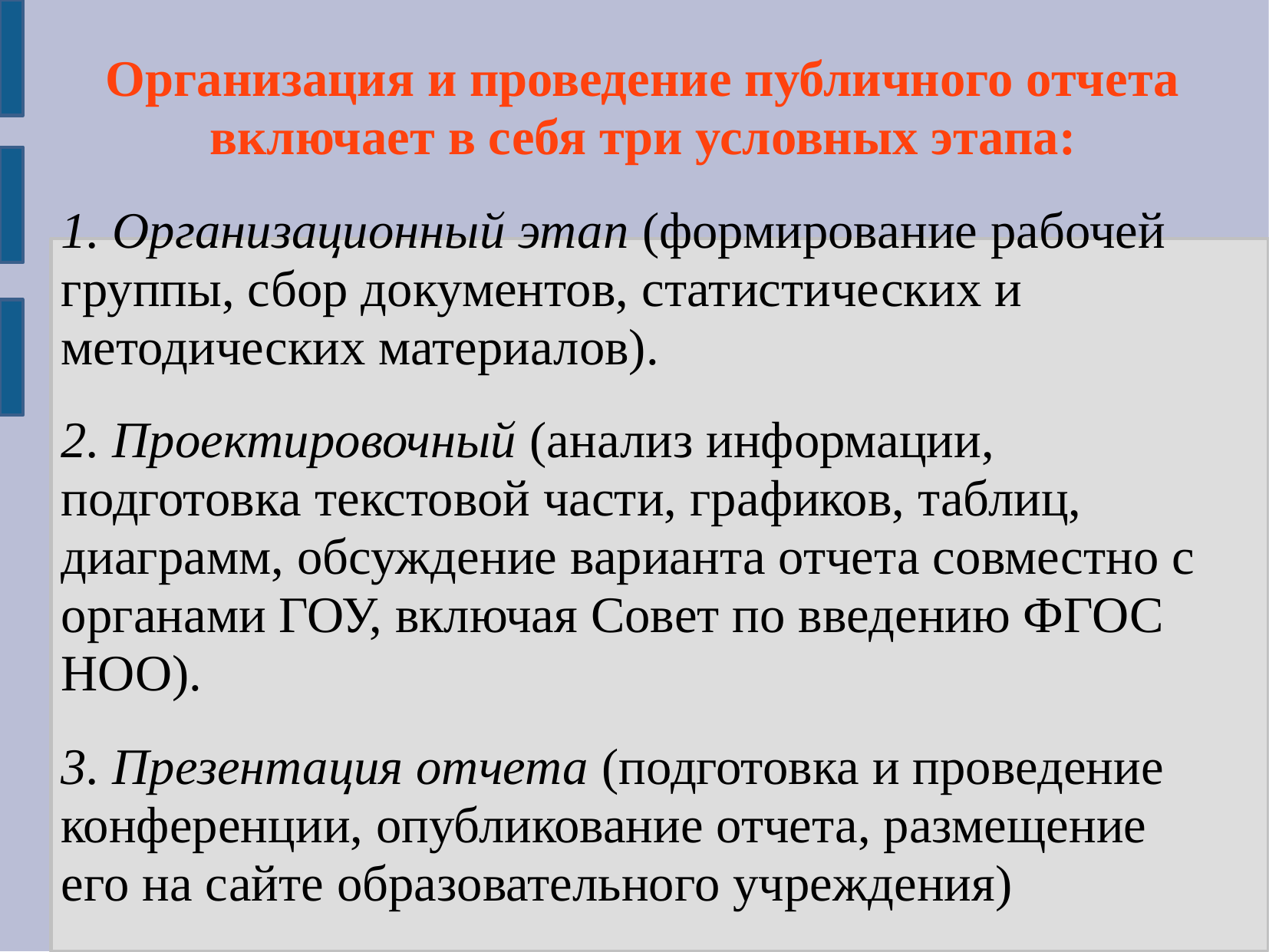

Организация и проведение публичного отчета включает в себя три условных этапа:
1. Организационный этап (формирование рабочей группы, сбор документов, статистических и методических материалов).
2. Проектировочный (анализ информации, подготовка текстовой части, графиков, таблиц, диаграмм, обсуждение варианта отчета совместно с органами ГОУ, включая Совет по введению ФГОС НОО).
3. Презентация отчета (подготовка и проведение конференции, опубликование отчета, размещение его на сайте образовательного учреждения)